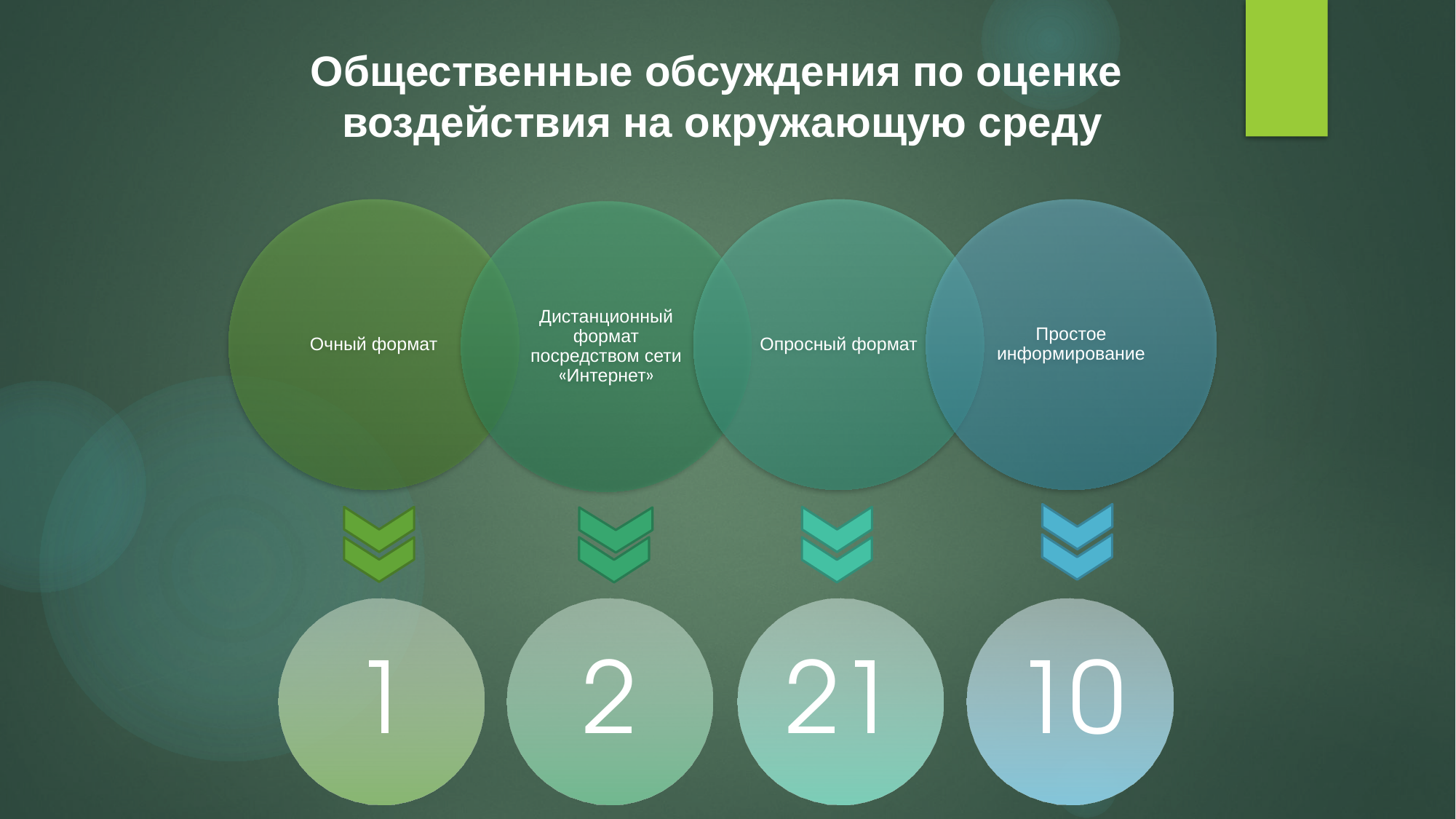

Общественные обсуждения по оценке
воздействия на окружающую среду
Очный формат
Дистанционный формат посредством сети «Интернет»
Опросный формат
Простое информирование

1
2
21
10